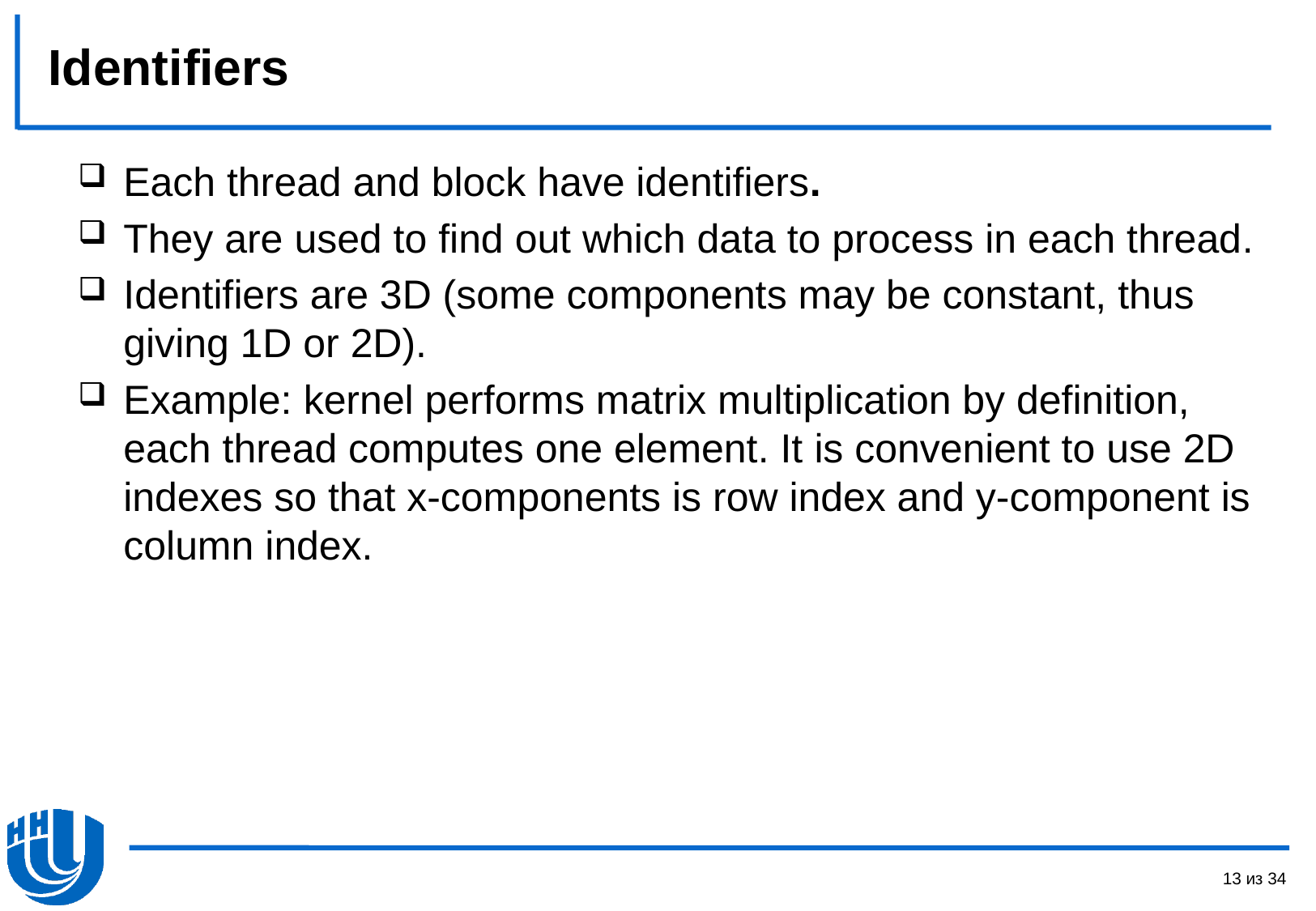

# Identifiers
Each thread and block have identifiers.
They are used to find out which data to process in each thread.
Identifiers are 3D (some components may be constant, thus giving 1D or 2D).
Example: kernel performs matrix multiplication by definition, each thread computes one element. It is convenient to use 2D indexes so that x-components is row index and y-component is column index.

13